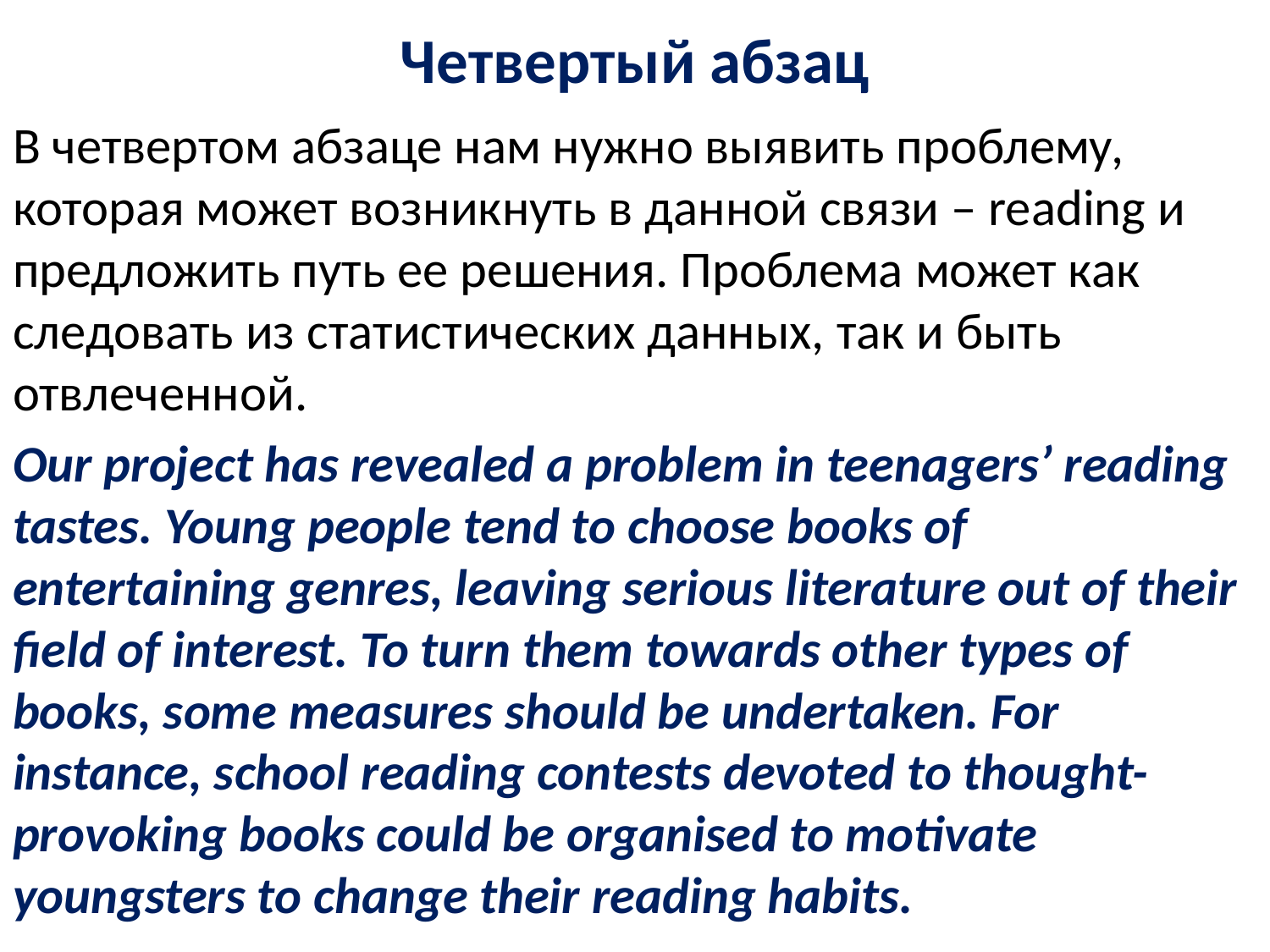

# Четвертый абзац
В четвертом абзаце нам нужно выявить проблему, которая может возникнуть в данной связи – reading и предложить путь ее решения. Проблема может как следовать из статистических данных, так и быть отвлеченной.
Our project has revealed a problem in teenagers’ reading tastes. Young people tend to choose books of entertaining genres, leaving serious literature out of their field of interest. To turn them towards other types of books, some measures should be undertaken. For instance, school reading contests devoted to thought-provoking books could be organised to motivate youngsters to change their reading habits.